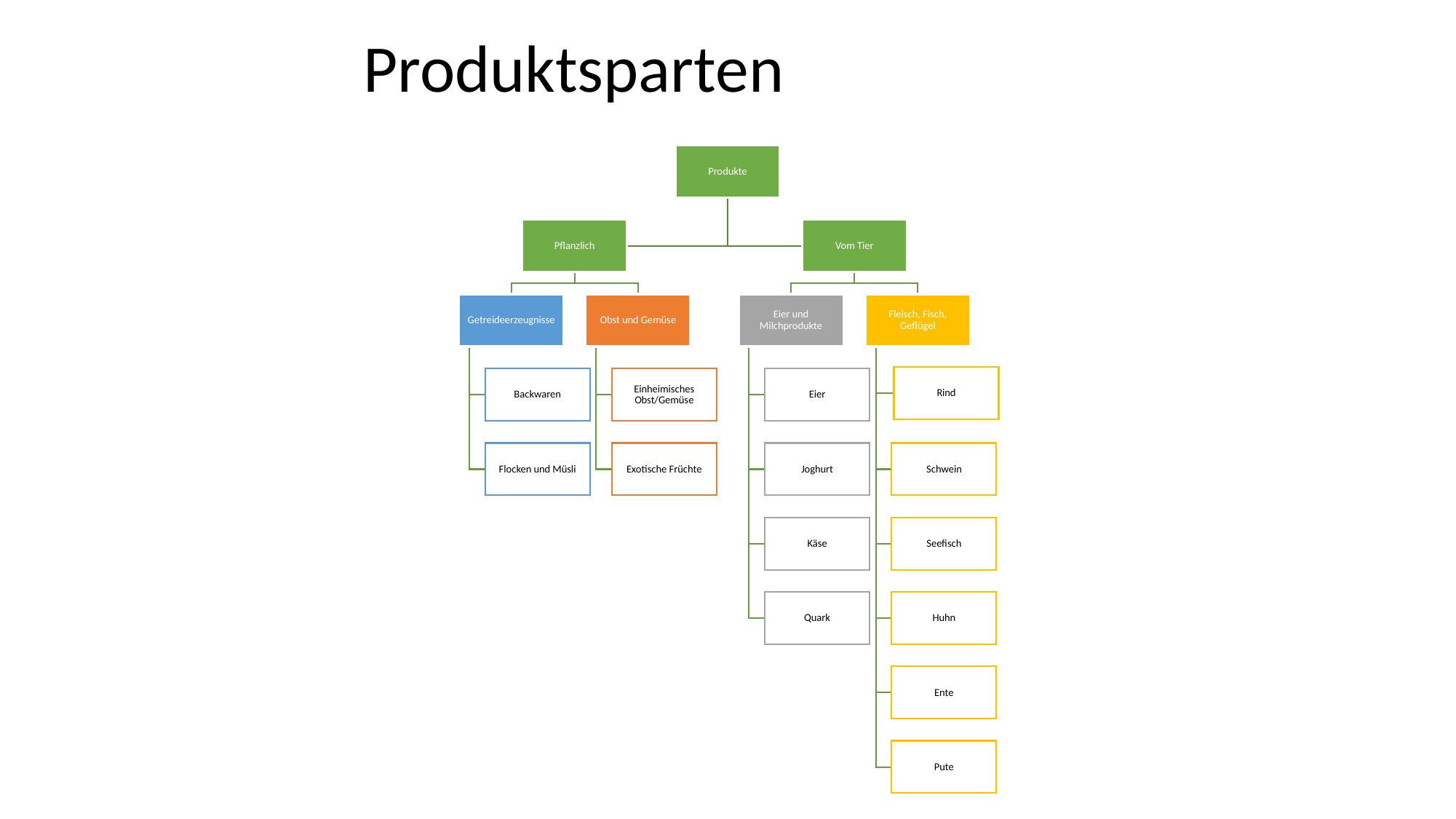

# Produktsparten
Produkte
Pflanzlich
Getreideerzeugnisse
Backwaren
Flocken und Müsli
Obst und Gemüse
Einheimisches Obst/Gemüse
Exotische Früchte
Vom Tier
Eier und Milchprodukte
Eier
Joghurt
Käse
Quark
Fleisch, Fisch, Geflügel
Rind
Schwein
Seefisch
Huhn
Ente
Pute